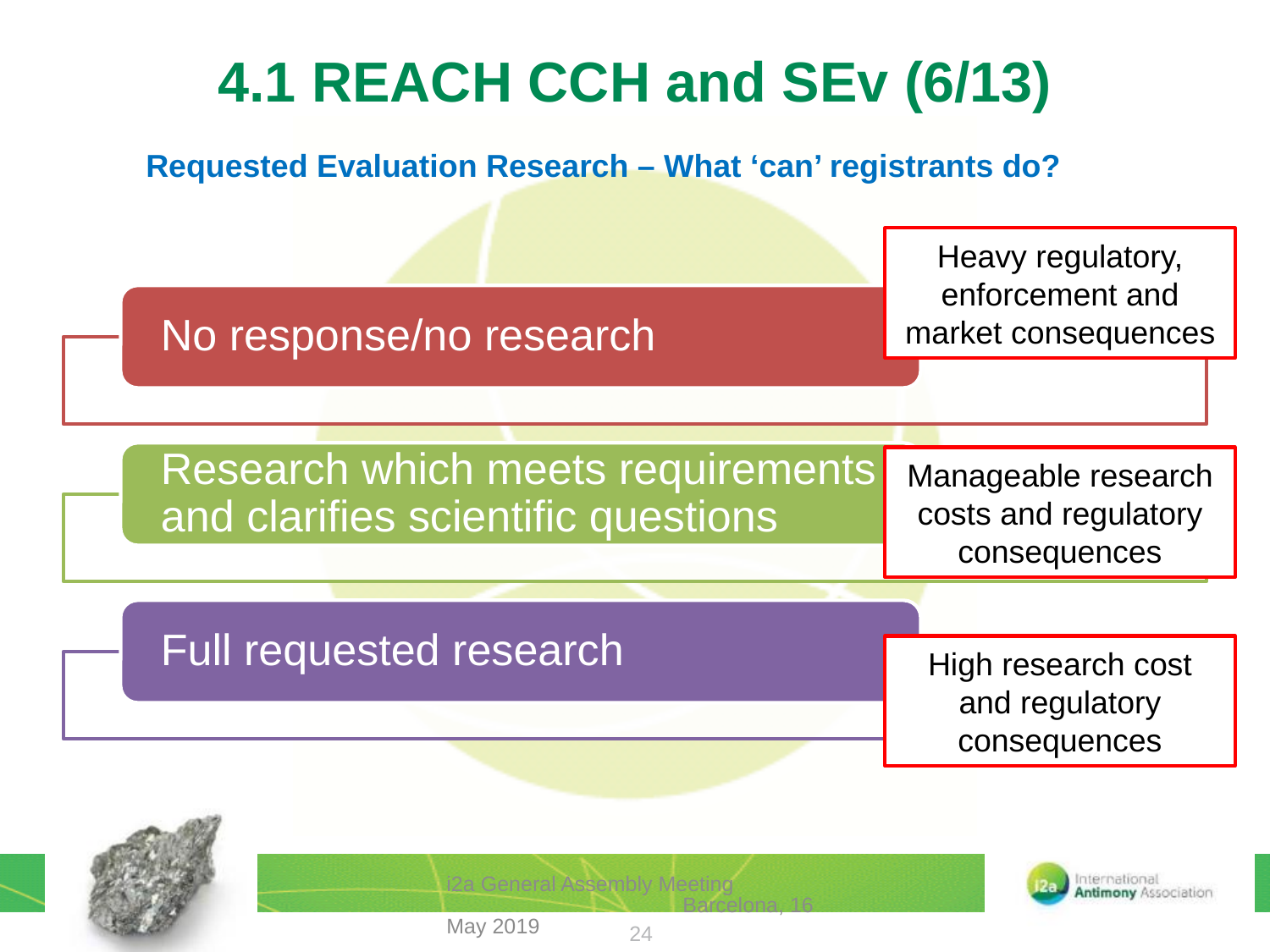

# 4.1 REACH CCH and SEv (6/13)
Requested Evaluation Research – What ‘can’ registrants do?
No response/no research
Research which meets requirements and clarifies scientific questions
Full requested research
Heavy regulatory, enforcement and market consequences
Manageable research costs and regulatory consequences
High research cost and regulatory consequences
i2a General Assembly Meeting                                                       Barcelona, 16 May 2019
24